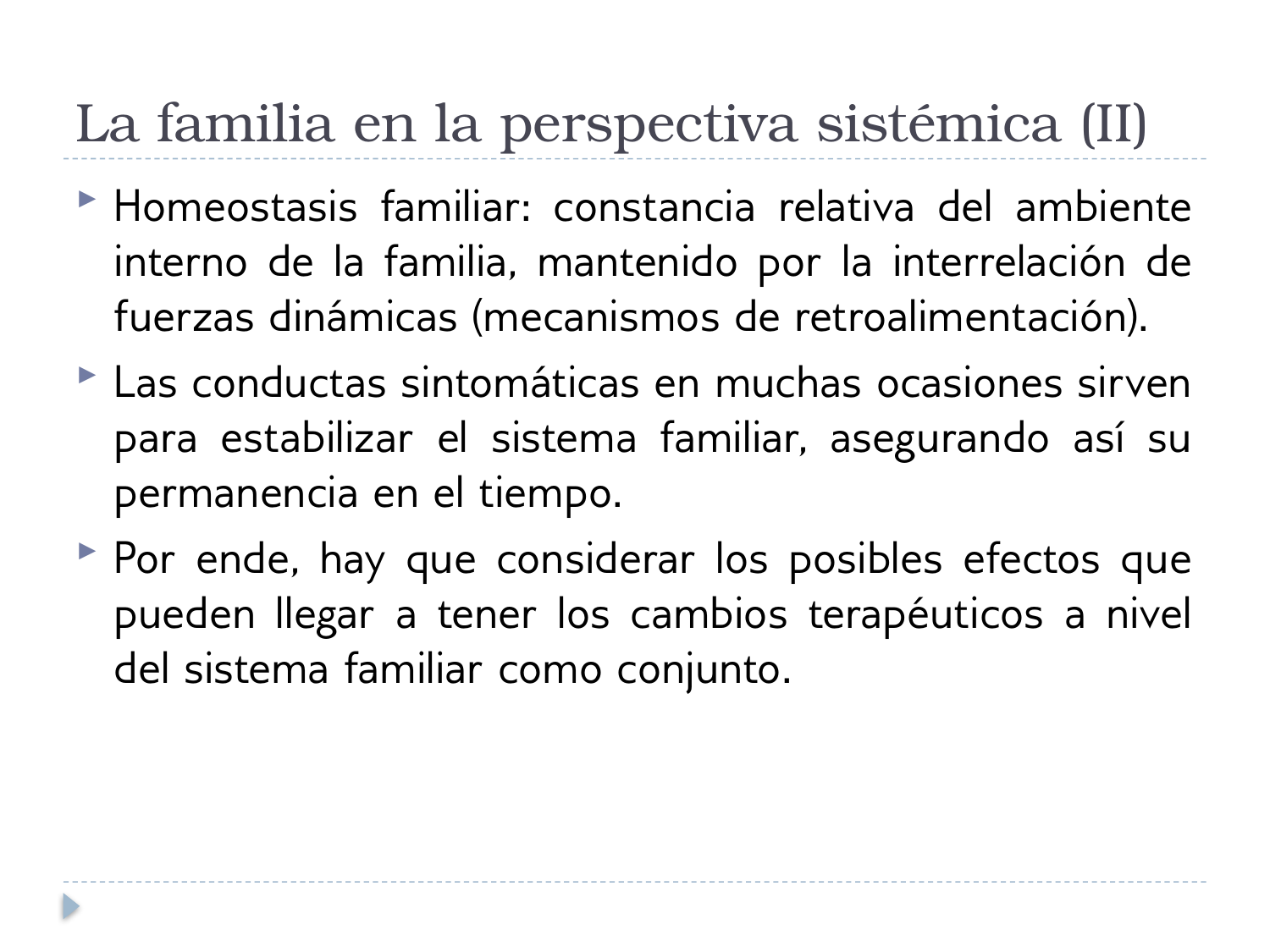

# La familia en la perspectiva sistémica (II)
Homeostasis familiar: constancia relativa del ambiente interno de la familia, mantenido por la interrelación de fuerzas dinámicas (mecanismos de retroalimentación).
Las conductas sintomáticas en muchas ocasiones sirven para estabilizar el sistema familiar, asegurando así su permanencia en el tiempo.
Por ende, hay que considerar los posibles efectos que pueden llegar a tener los cambios terapéuticos a nivel del sistema familiar como conjunto.